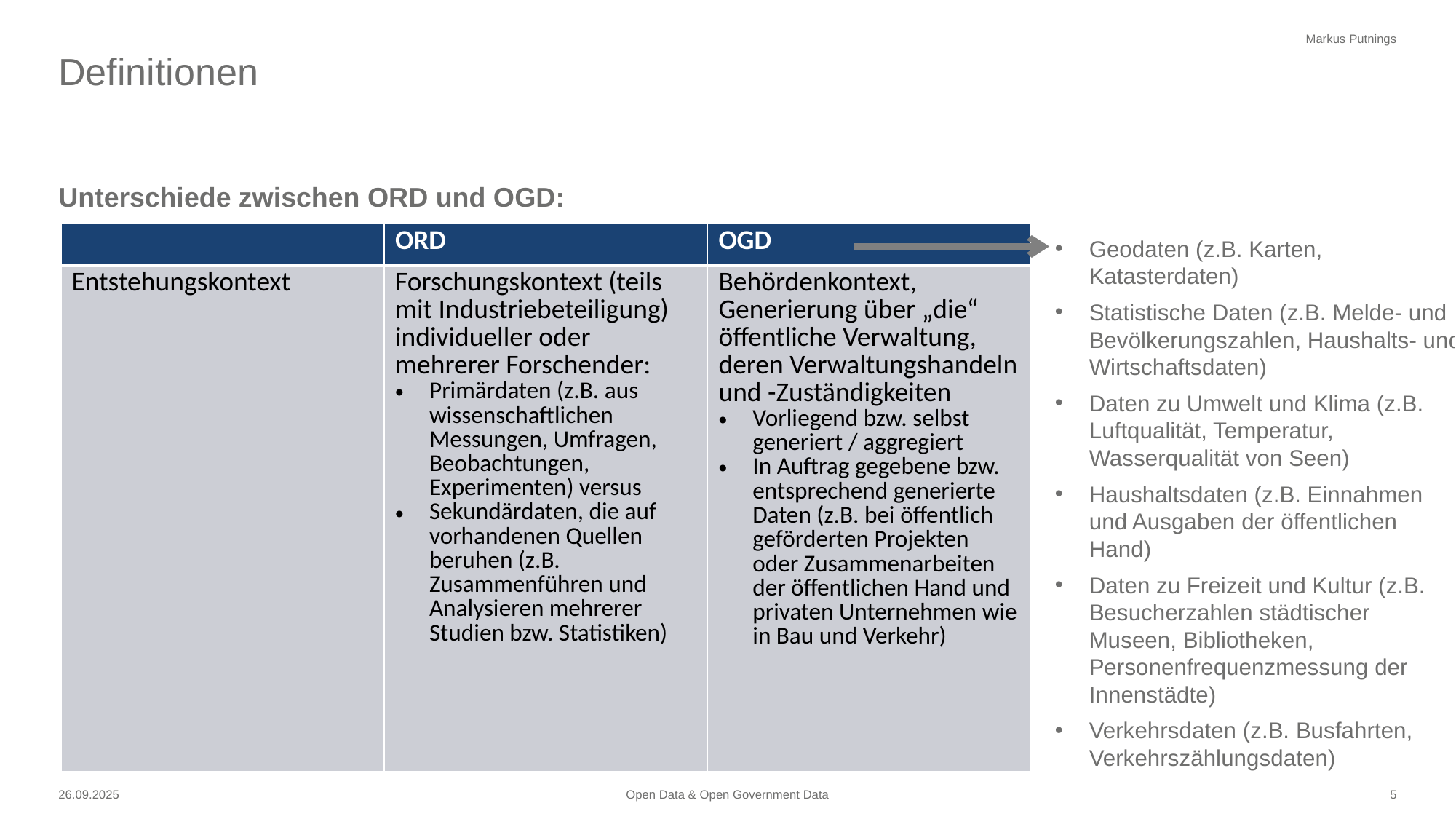

Markus Putnings
Definitionen
Unterschiede zwischen ORD und OGD:
|  | ORD | OGD |
| --- | --- | --- |
| Entstehungskontext | Forschungskontext (teils mit Industriebeteiligung) individueller oder mehrerer Forschender: Primärdaten (z.B. aus wissenschaftlichen Messungen, Umfragen, Beobachtungen, Experimenten) versus Sekundärdaten, die auf vorhandenen Quellen beruhen (z.B. Zusammenführen und Analysieren mehrerer Studien bzw. Statistiken) | Behördenkontext, Generierung über „die“ öffentliche Verwaltung, deren Verwaltungshandeln und -Zuständigkeiten Vorliegend bzw. selbst generiert / aggregiert In Auftrag gegebene bzw. entsprechend generierte Daten (z.B. bei öffentlich geförderten Projekten oder Zusammenarbeiten der öffentlichen Hand und privaten Unternehmen wie in Bau und Verkehr) |
Geodaten (z.B. Karten, Katasterdaten)
Statistische Daten (z.B. Melde- und Bevölkerungszahlen, Haushalts- und Wirtschaftsdaten)
Daten zu Umwelt und Klima (z.B. Luftqualität, Temperatur, Wasserqualität von Seen)
Haushaltsdaten (z.B. Einnahmen und Ausgaben der öffentlichen Hand)
Daten zu Freizeit und Kultur (z.B. Besucherzahlen städtischer Museen, Bibliotheken, Personenfrequenzmessung der Innenstädte)
Verkehrsdaten (z.B. Busfahrten, Verkehrszählungsdaten)

26.09.2025
Open Data & Open Government Data

5